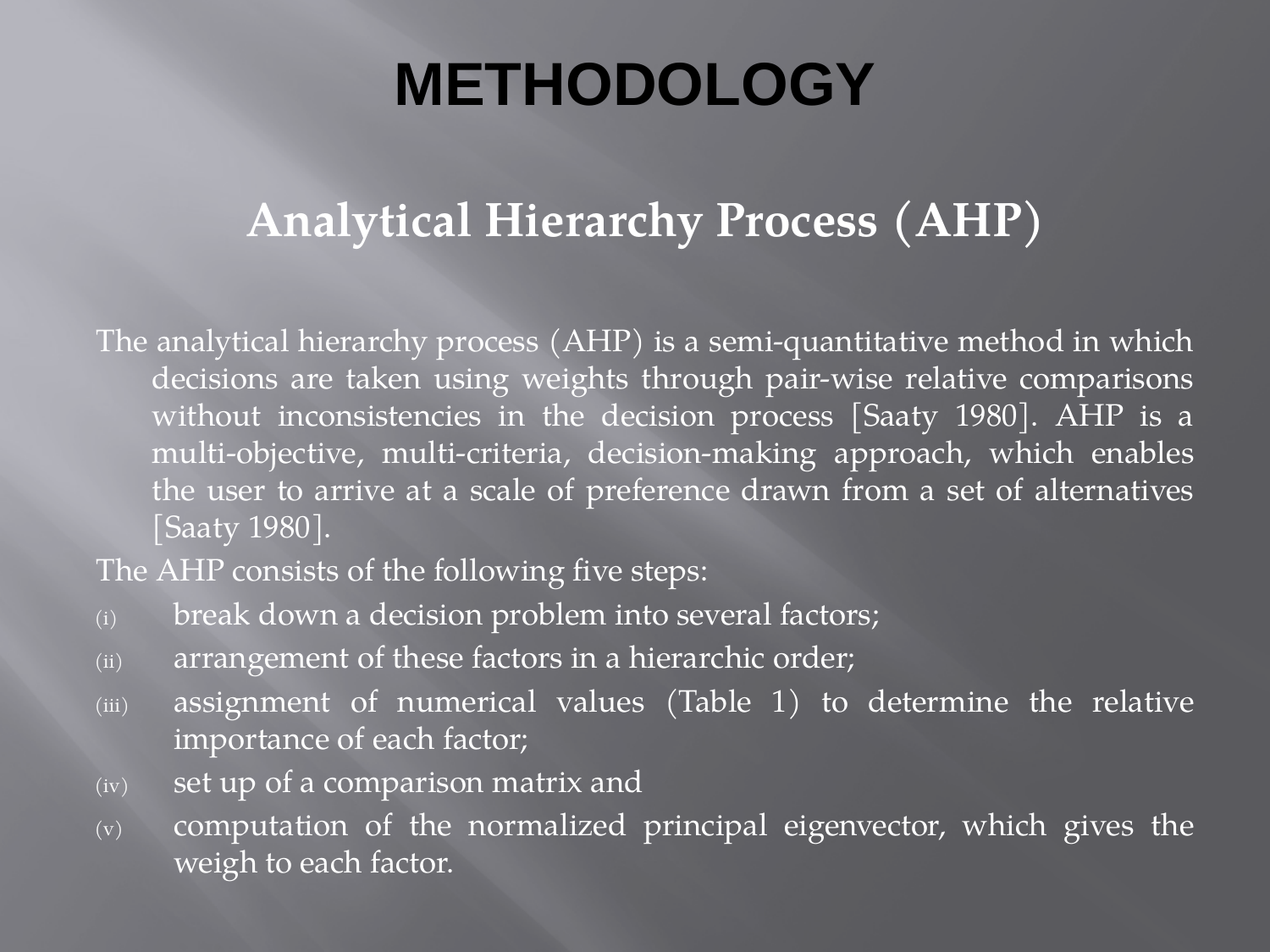

# methodology
Analytical Hierarchy Process (AHP)

The analytical hierarchy process (AHP) is a semi-quantitative method in which decisions are taken using weights through pair-wise relative comparisons without inconsistencies in the decision process [Saaty 1980]. AHP is a multi-objective, multi-criteria, decision-making approach, which enables the user to arrive at a scale of preference drawn from a set of alternatives [Saaty 1980].
The AHP consists of the following five steps:
break down a decision problem into several factors;
arrangement of these factors in a hierarchic order;
assignment of numerical values (Table 1) to determine the relative importance of each factor;
set up of a comparison matrix and
computation of the normalized principal eigenvector, which gives the weigh to each factor.